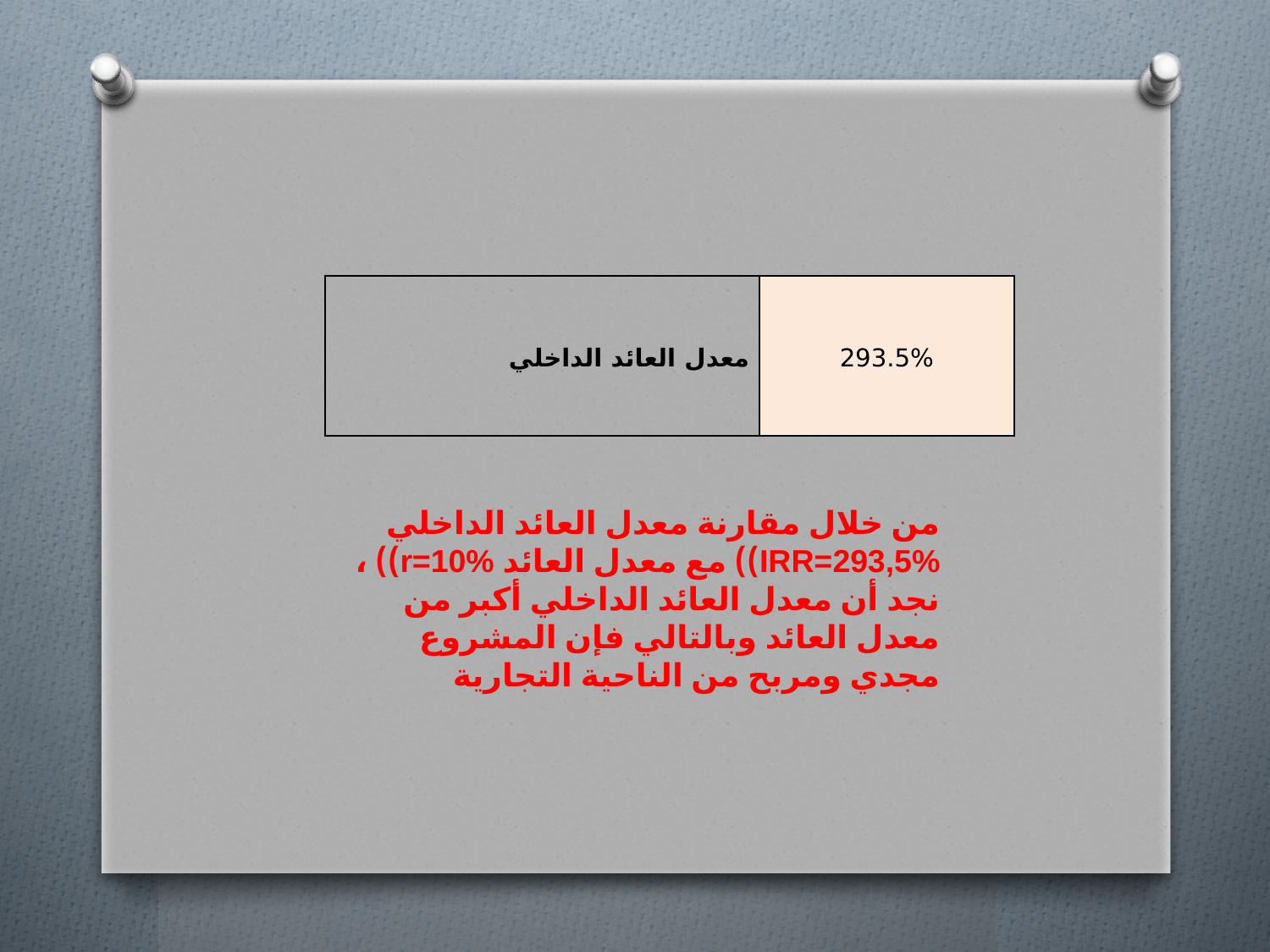

| معدل العائد الداخلي | 293.5% |
| --- | --- |
من خلال مقارنة معدل العائد الداخلي IRR=293,5%)) مع معدل العائد r=10%)) ، نجد أن معدل العائد الداخلي أكبر من معدل العائد وبالتالي فإن المشروع مجدي ومربح من الناحية التجارية